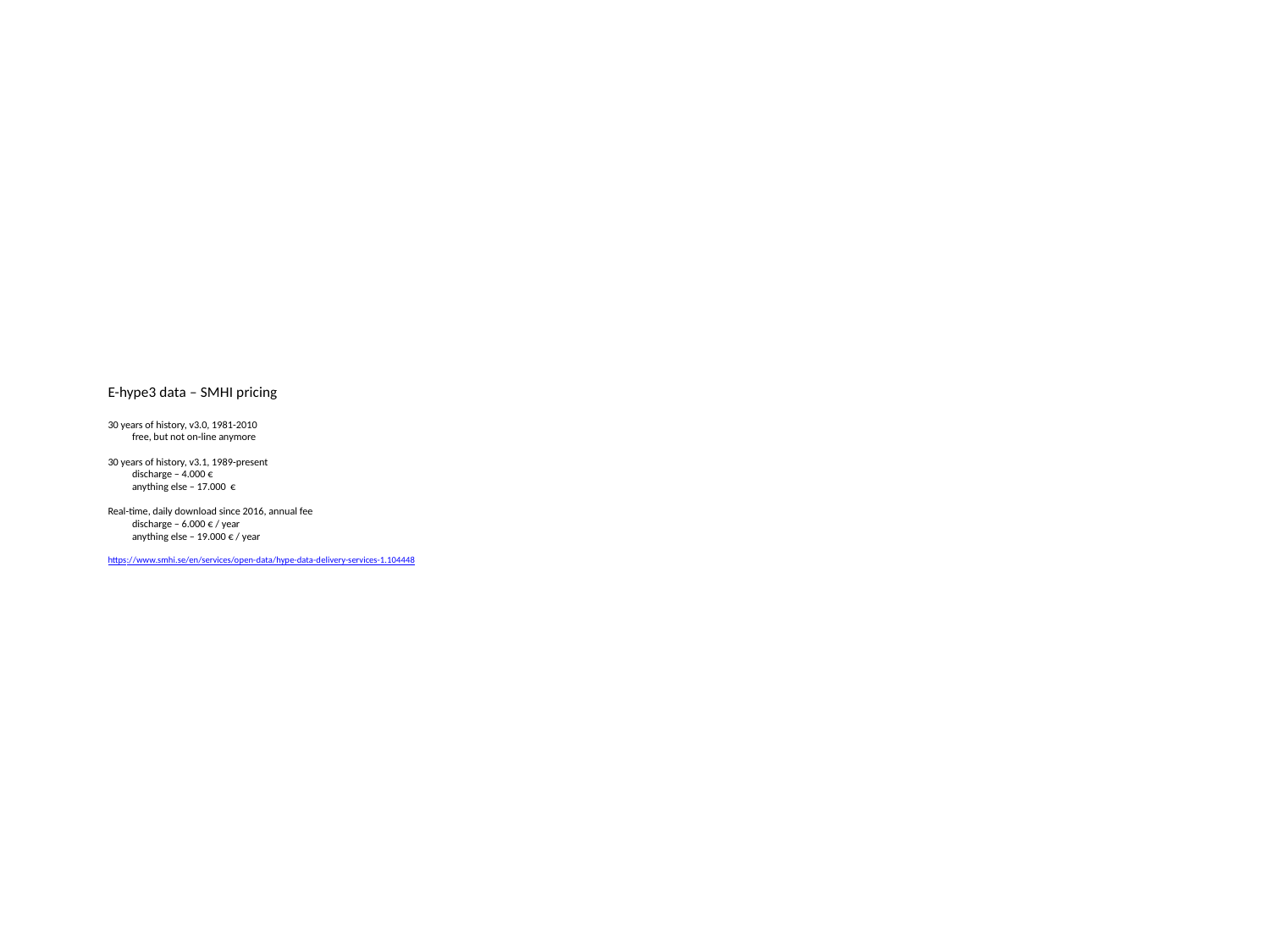

# E-hype3 data – SMHI pricing 30 years of history, v3.0, 1981-2010 free, but not on-line anymore 30 years of history, v3.1, 1989-present discharge – 4.000 € anything else – 17.000  € Real-time, daily download since 2016, annual fee discharge – 6.000 € / year anything else – 19.000 € / year https://www.smhi.se/en/services/open-data/hype-data-delivery-services-1.104448